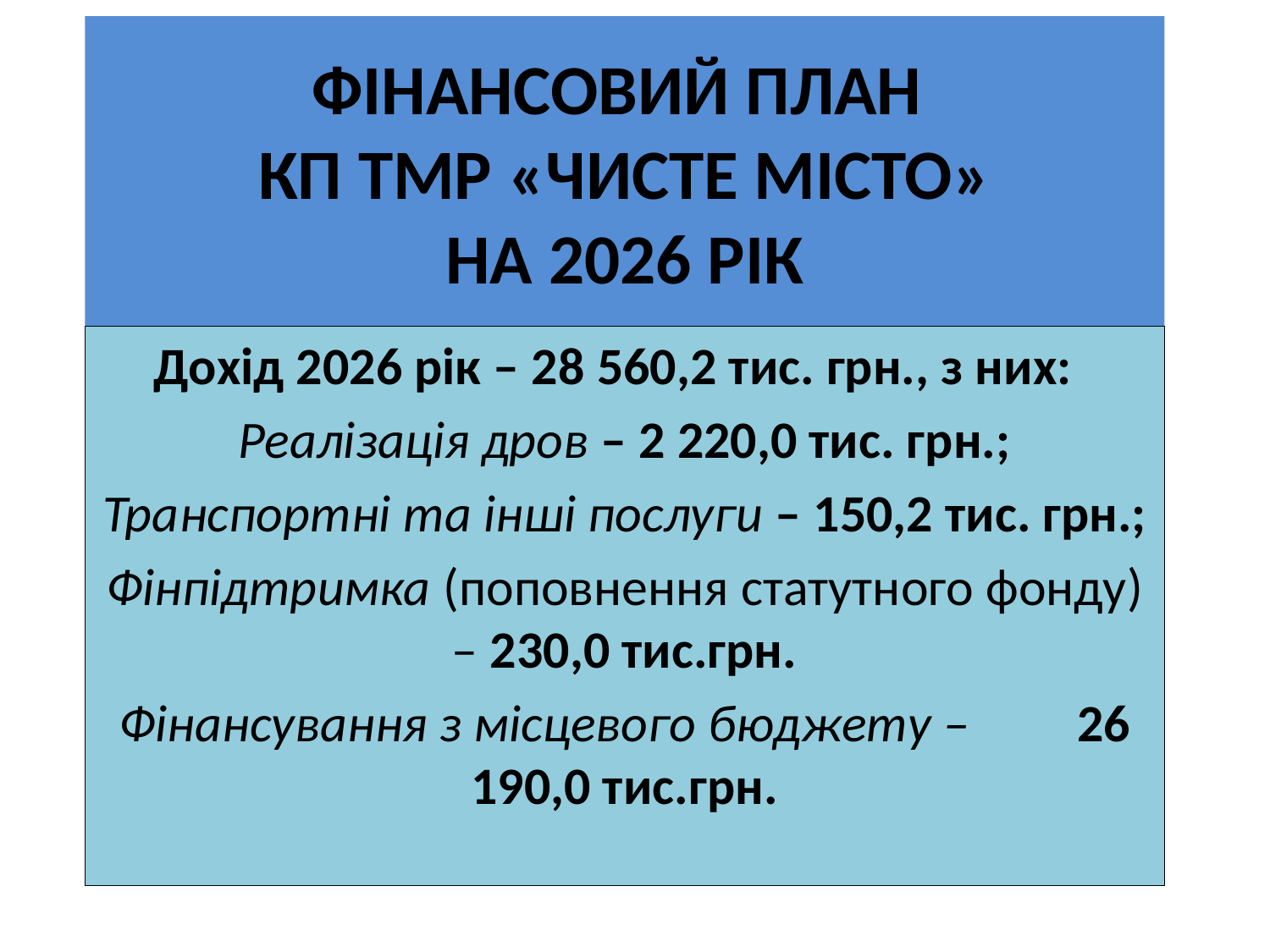

# ФІНАНСОВИЙ ПЛАН КП ТМР «ЧИСТЕ МІСТО» НА 2026 РІК
Дохід 2026 рік – 28 560,2 тис. грн., з них:
Реалізація дров – 2 220,0 тис. грн.;
Транспортні та інші послуги – 150,2 тис. грн.;
Фінпідтримка (поповнення статутного фонду) – 230,0 тис.грн.
Фінансування з місцевого бюджету –         26 190,0 тис.грн.